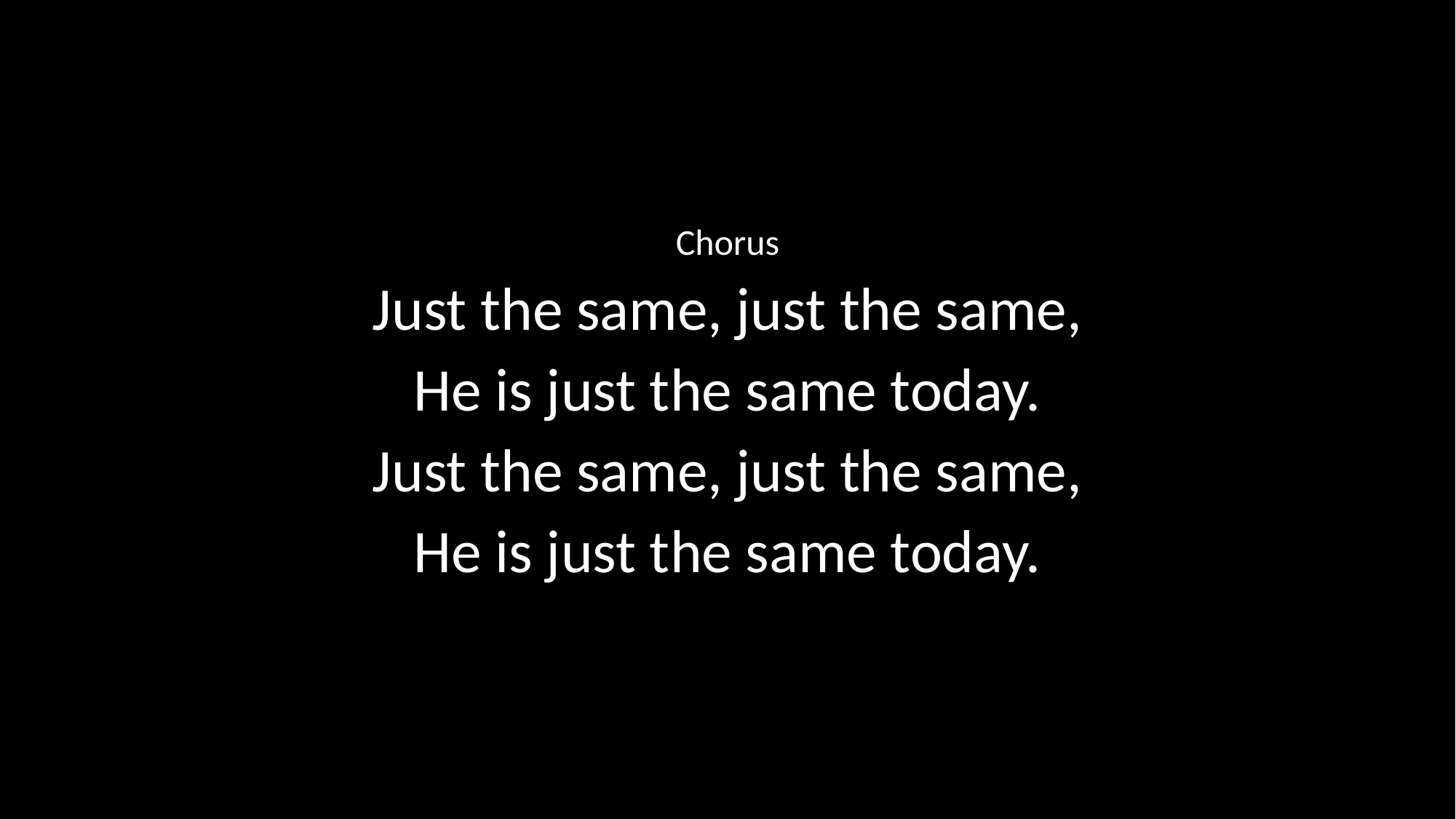

Chorus
Just the same, just the same,
He is just the same today.
Just the same, just the same,
He is just the same today.